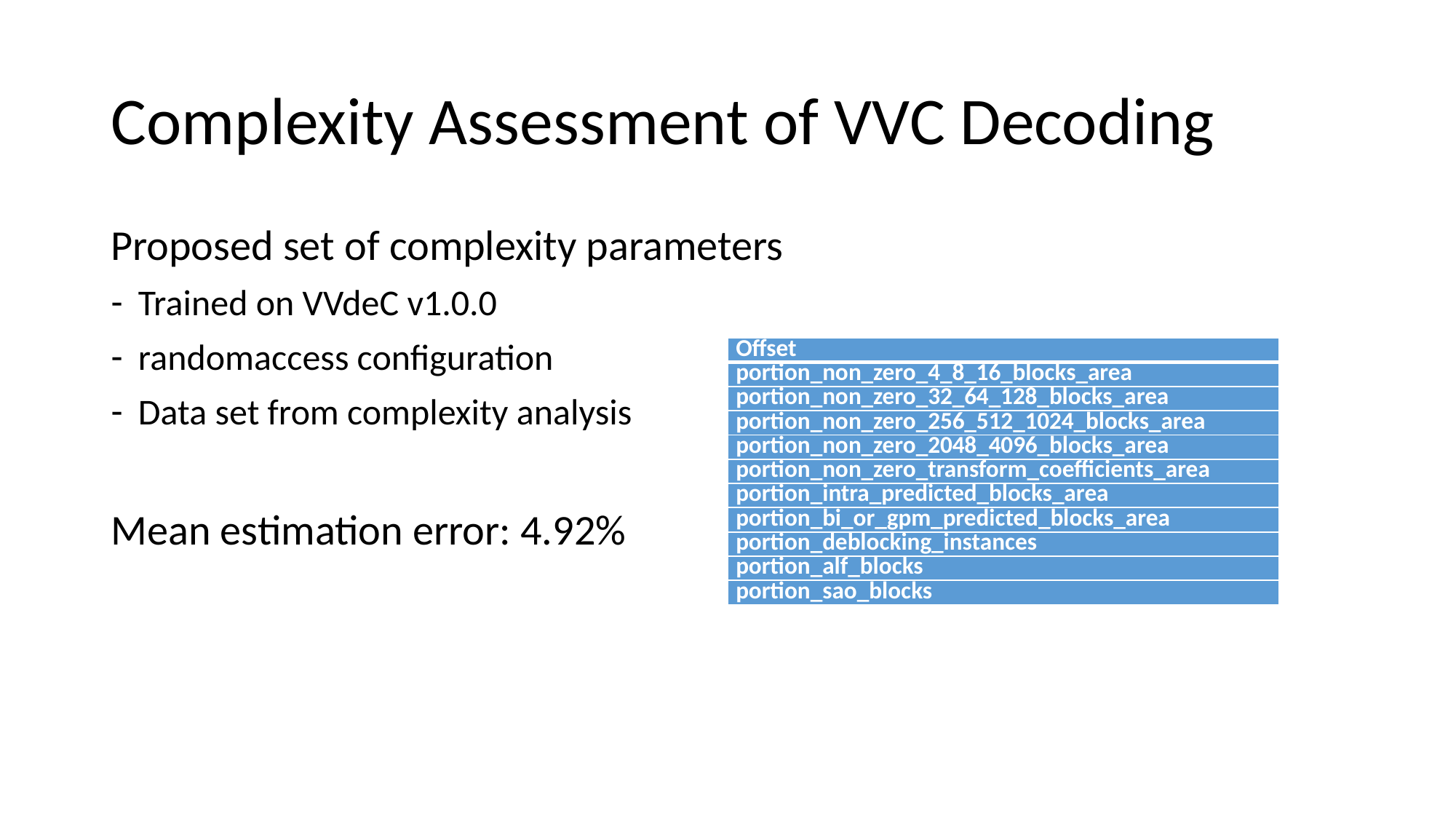

# Complexity Assessment of VVC Decoding
Proposed set of complexity parameters
Trained on VVdeC v1.0.0
randomaccess configuration
Data set from complexity analysis

Mean estimation error: 4.92%

| Offset |
| --- |
| portion\_non\_zero\_4\_8\_16\_blocks\_area |
| portion\_non\_zero\_32\_64\_128\_blocks\_area |
| portion\_non\_zero\_256\_512\_1024\_blocks\_area |
| portion\_non\_zero\_2048\_4096\_blocks\_area |
| portion\_non\_zero\_transform\_coefficients\_area |
| portion\_intra\_predicted\_blocks\_area |
| portion\_bi\_or\_gpm\_predicted\_blocks\_area |
| portion\_deblocking\_instances |
| portion\_alf\_blocks |
| portion\_sao\_blocks |